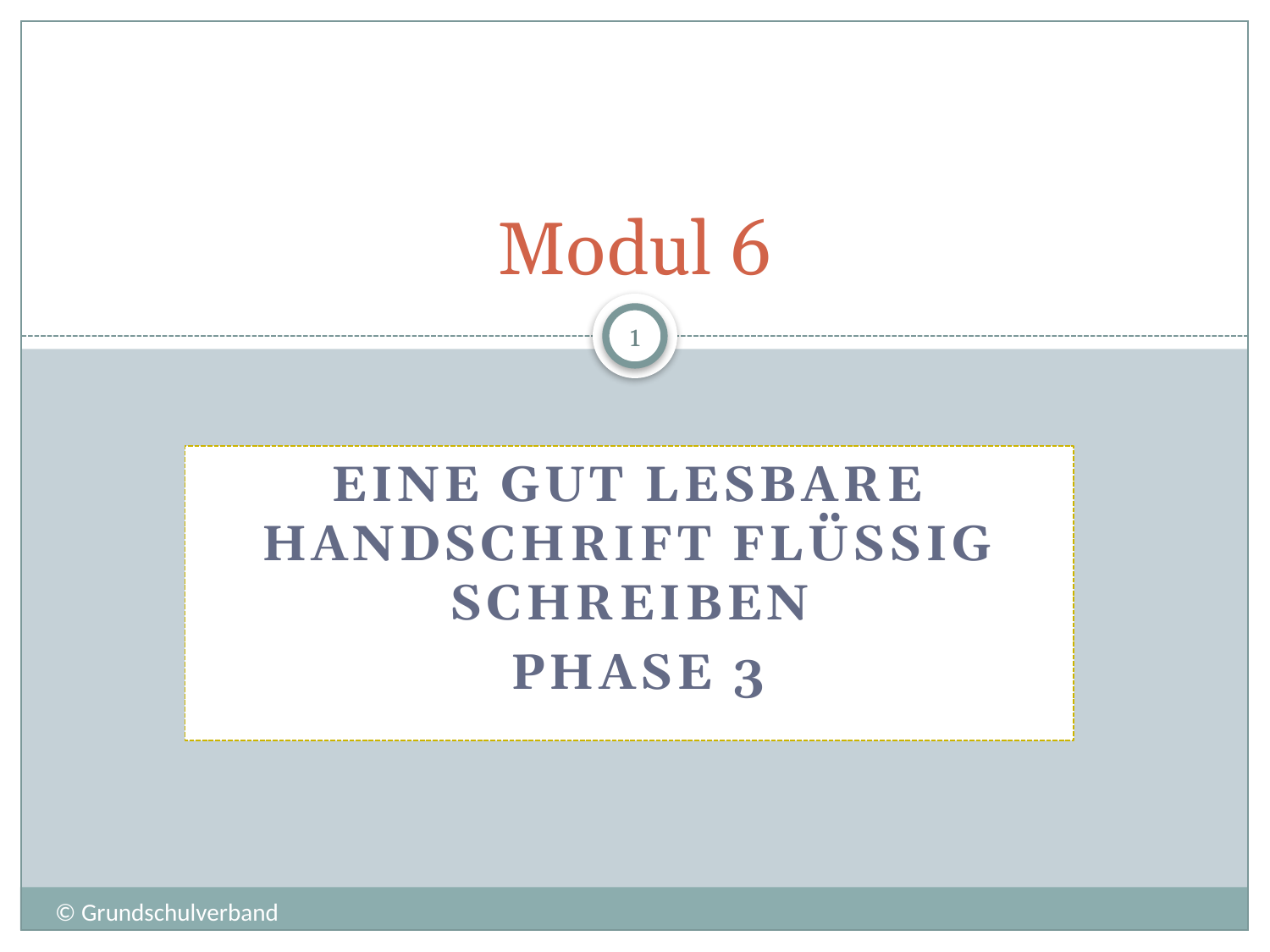

# Modul 6
1
Eine gut lesbare Handschrift flüssig schreiben
 Phase 3

© Grundschulverband